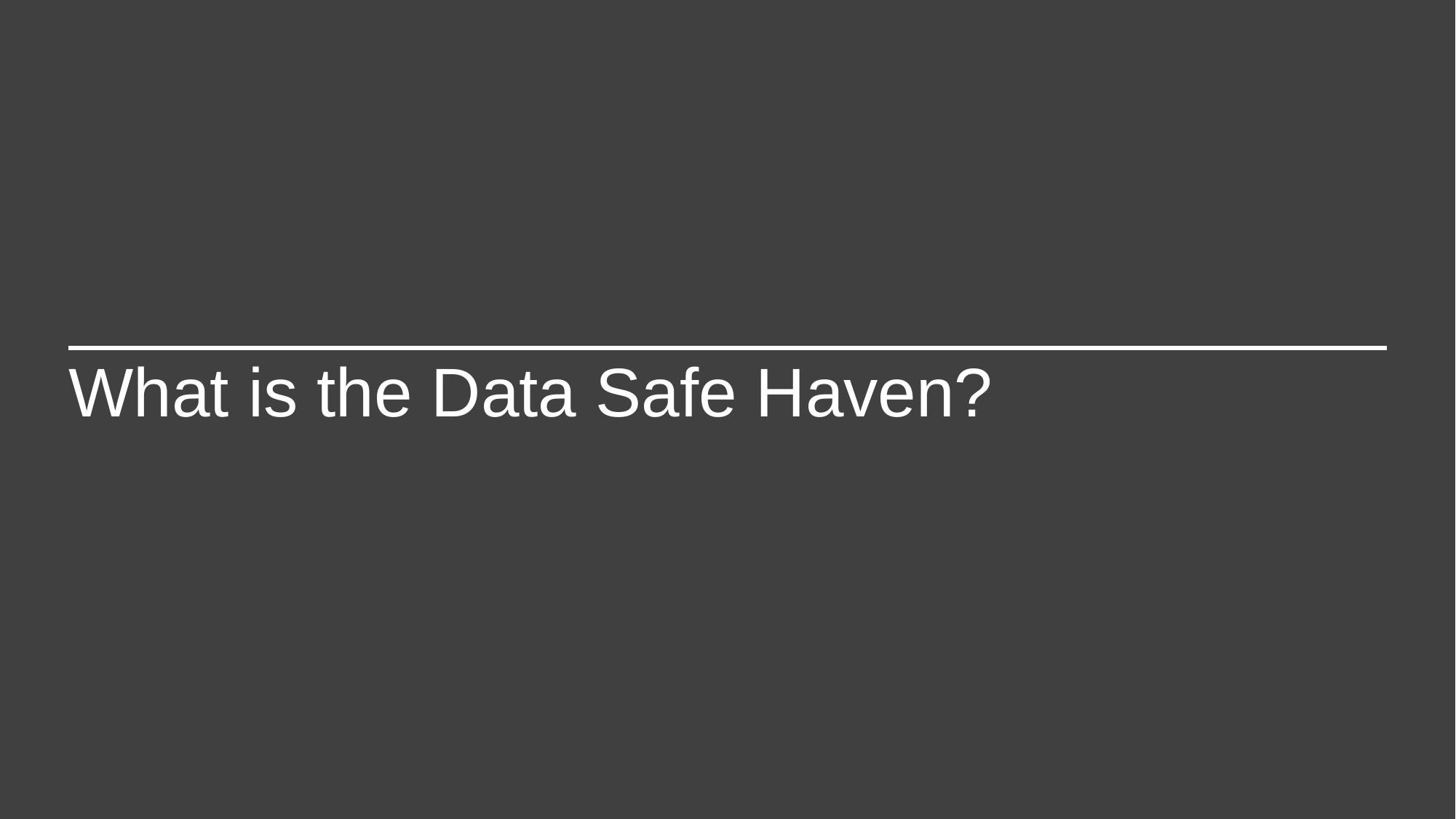

# What is the Data Safe Haven?